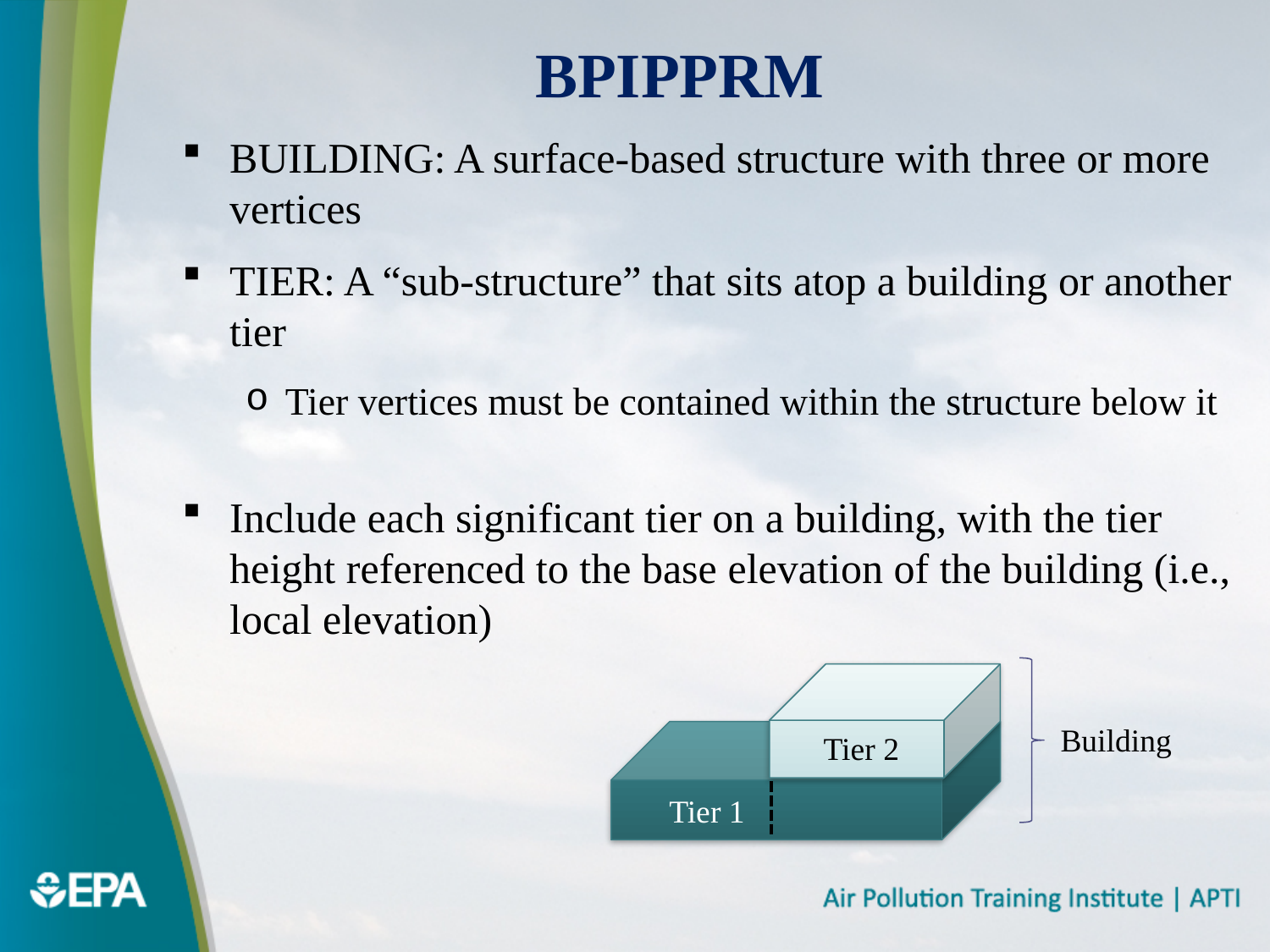

# BPIPPRM
BUILDING: A surface-based structure with three or more vertices
TIER: A “sub-structure” that sits atop a building or another tier
Tier vertices must be contained within the structure below it

Include each significant tier on a building, with the tier height referenced to the base elevation of the building (i.e., local elevation)

Building

Tier 2
Tier 1